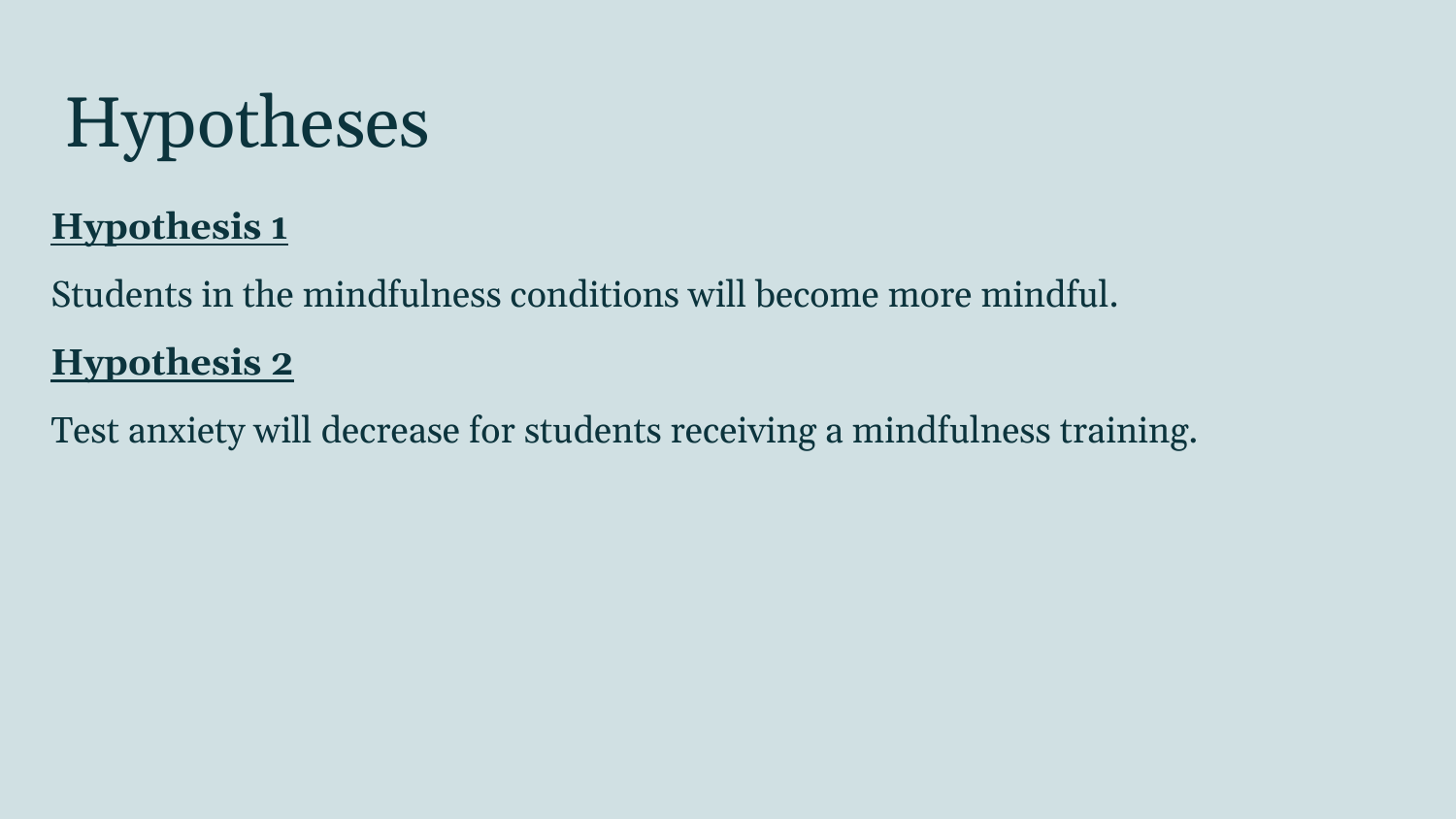

# Hypotheses
Hypothesis 1
Students in the mindfulness conditions will become more mindful.
Hypothesis 2
Test anxiety will decrease for students receiving a mindfulness training.